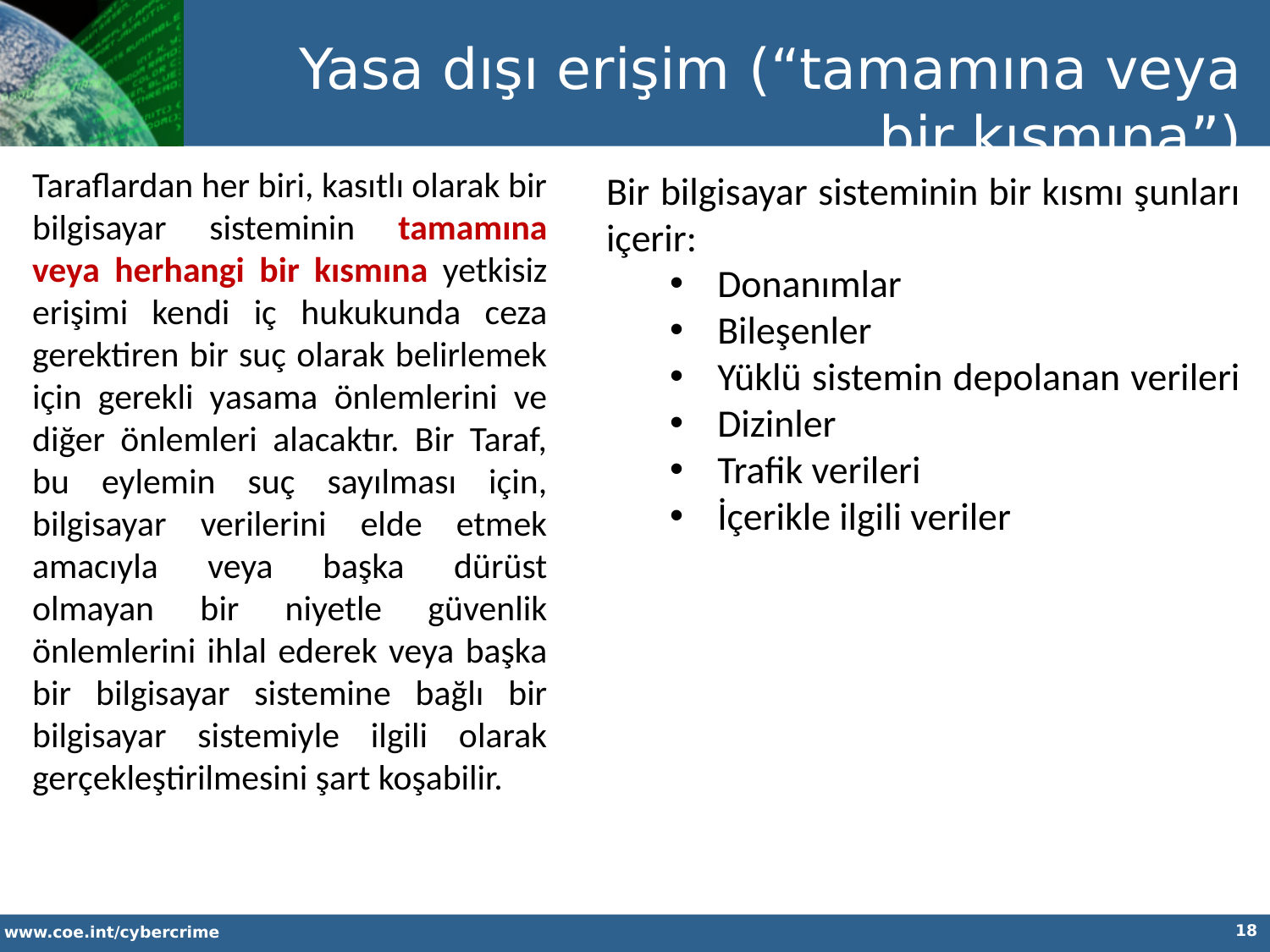

Yasa dışı erişim (“tamamına veya bir kısmına”)
Taraflardan her biri, kasıtlı olarak bir bilgisayar sisteminin tamamına veya herhangi bir kısmına yetkisiz erişimi kendi iç hukukunda ceza gerektiren bir suç olarak belirlemek için gerekli yasama önlemlerini ve diğer önlemleri alacaktır. Bir Taraf, bu eylemin suç sayılması için, bilgisayar verilerini elde etmek amacıyla veya başka dürüst olmayan bir niyetle güvenlik önlemlerini ihlal ederek veya başka bir bilgisayar sistemine bağlı bir bilgisayar sistemiyle ilgili olarak gerçekleştirilmesini şart koşabilir.
Bir bilgisayar sisteminin bir kısmı şunları içerir:
Donanımlar
Bileşenler
Yüklü sistemin depolanan verileri
Dizinler
Trafik verileri
İçerikle ilgili veriler